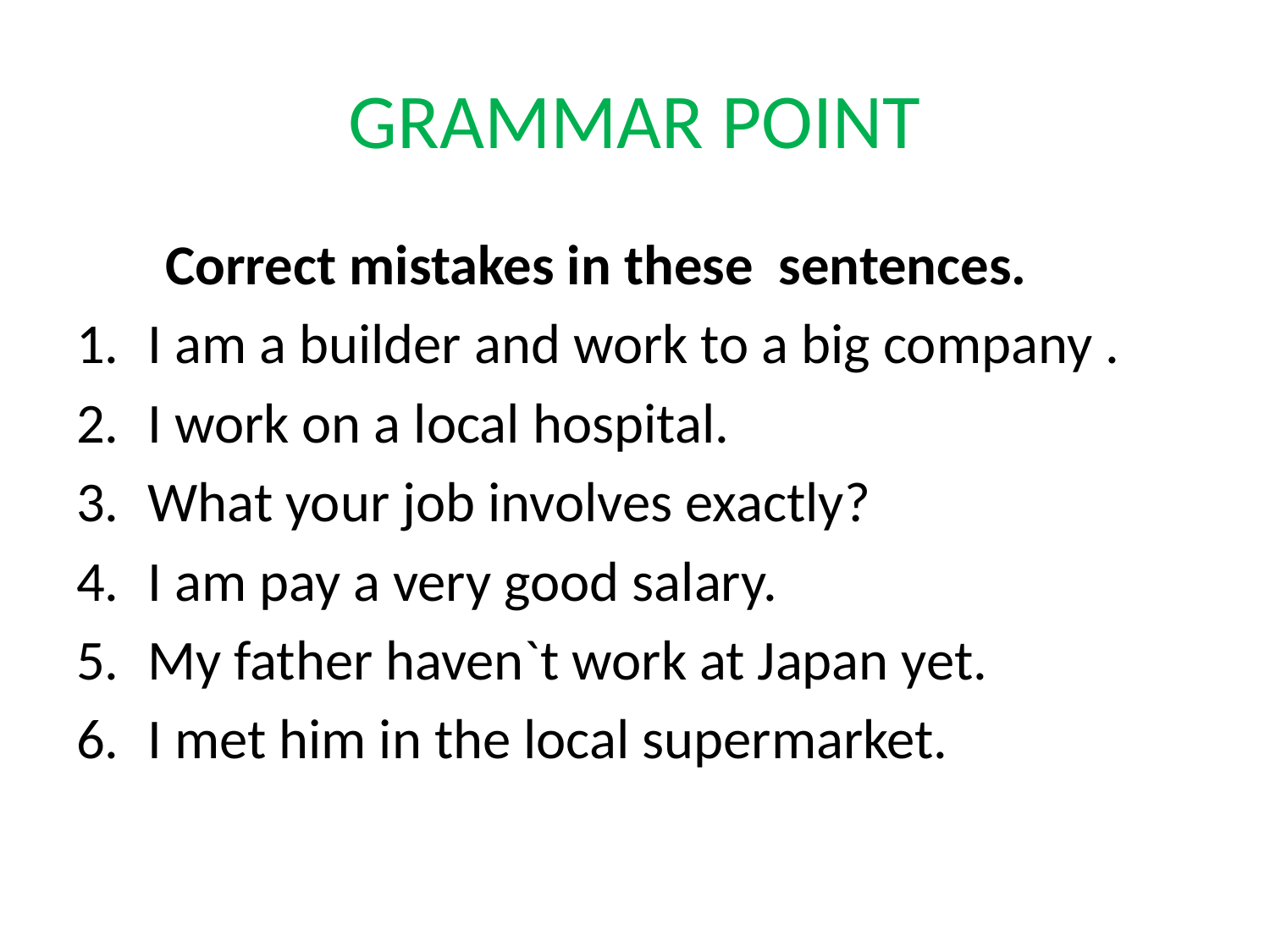

# GRAMMAR POINT
       Correct mistakes in these  sentences.
I am a builder and work to a big company .
I work on a local hospital.
What your job involves exactly?
I am pay a very good salary.
My father haven`t work at Japan yet.
I met him in the local supermarket.